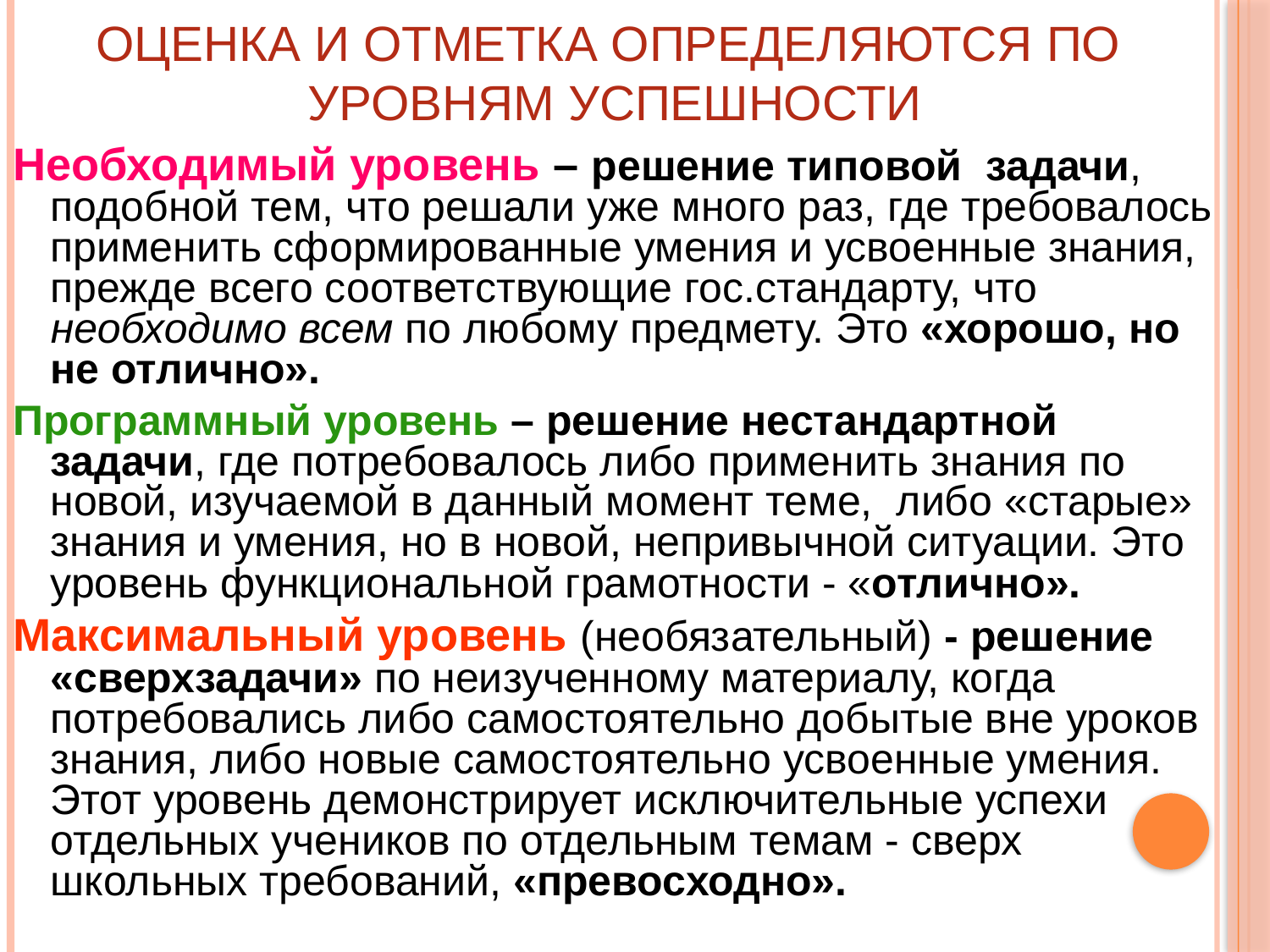

# Оценка и отметка определяются по УРОВНЯМ УСПЕШНОСТИ
Необходимый уровень – решение типовой  задачи, подобной тем, что решали уже много раз, где требовалось применить сформированные умения и усвоенные знания, прежде всего соответствующие гос.стандарту, что необходимо всем по любому предмету. Это «хорошо, но не отлично».
Программный уровень – решение нестандартной задачи, где потребовалось либо применить знания по новой, изучаемой в данный момент теме,  либо «старые» знания и умения, но в новой, непривычной ситуации. Это уровень функциональной грамотности - «отлично».
Максимальный уровень (необязательный) - решение «сверхзадачи» по неизученному материалу, когда потребовались либо самостоятельно добытые вне уроков знания, либо новые самостоятельно усвоенные умения. Этот уровень демонстрирует исключительные успехи отдельных учеников по отдельным темам - сверх школьных требований, «превосходно».